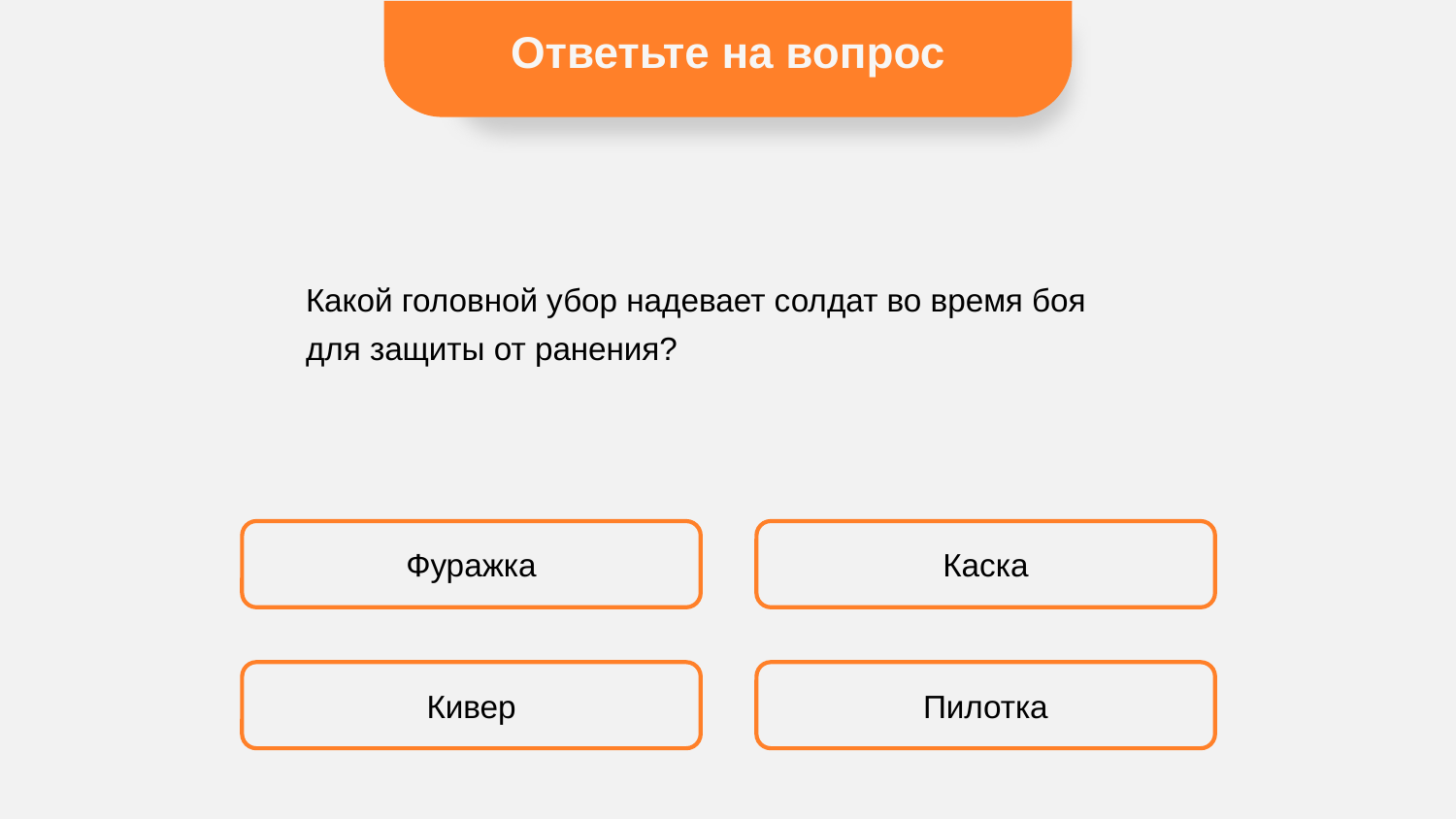

Ответьте на вопрос
Какой головной убор надевает солдат во время боя для защиты от ранения?
Фуражка
Каска
Кивер
Пилотка